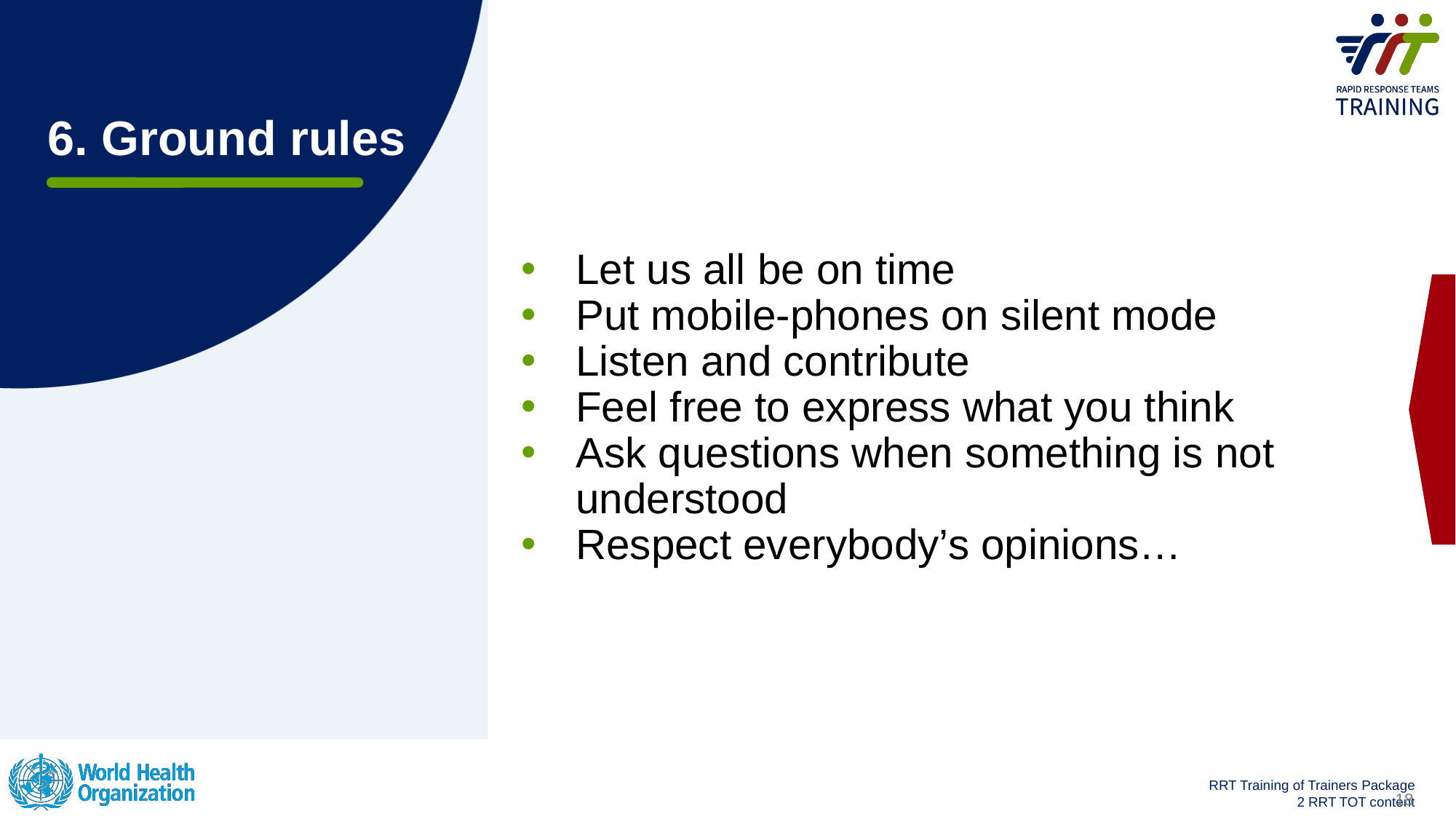

# 6. Ground rules
Let us all be on time
Put mobile-phones on silent mode
Listen and contribute
Feel free to express what you think
Ask questions when something is not understood
Respect everybody’s opinions…